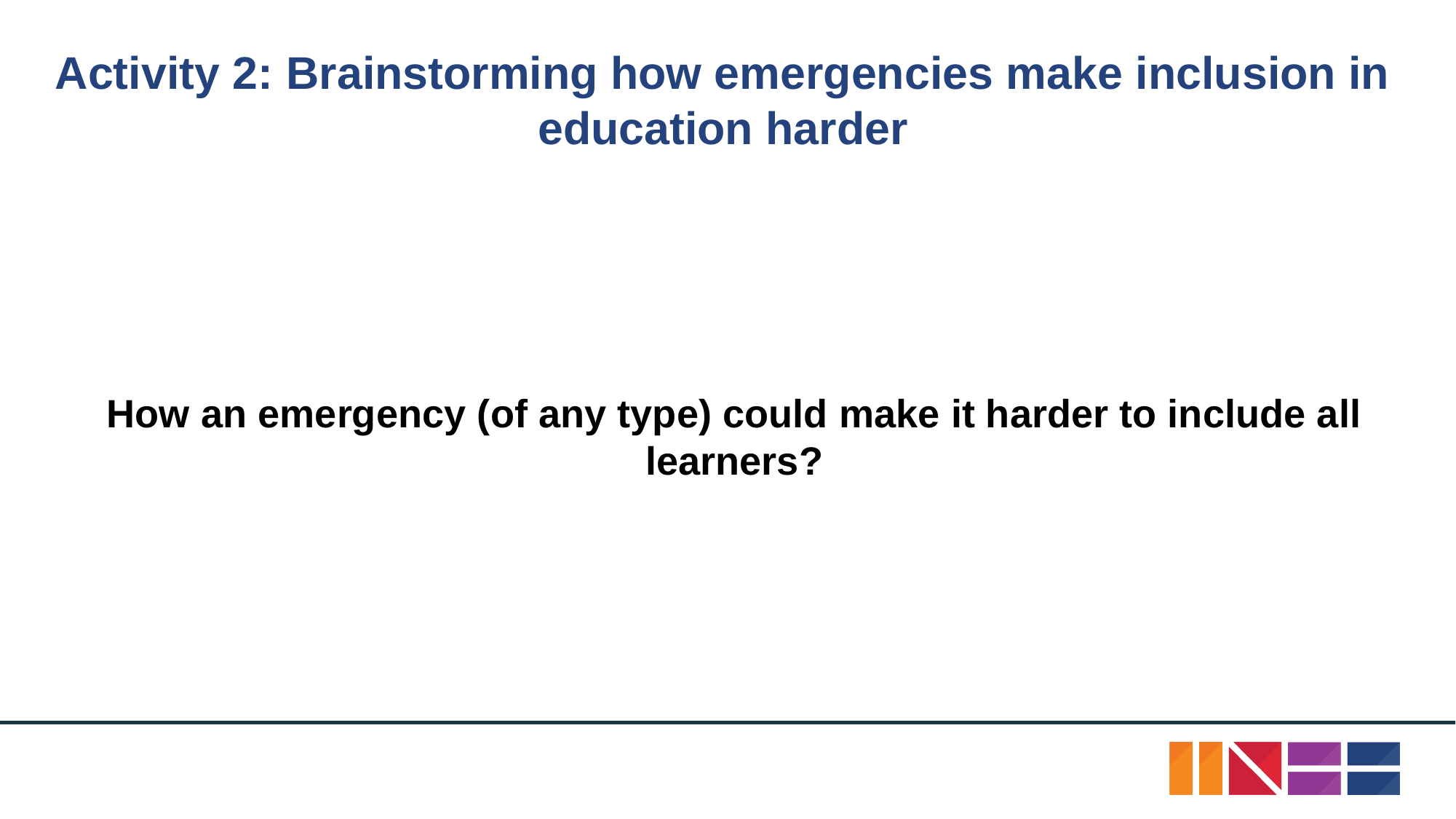

# Activity 2: Brainstorming how emergencies make inclusion in education harder

How an emergency (of any type) could make it harder to include all learners?